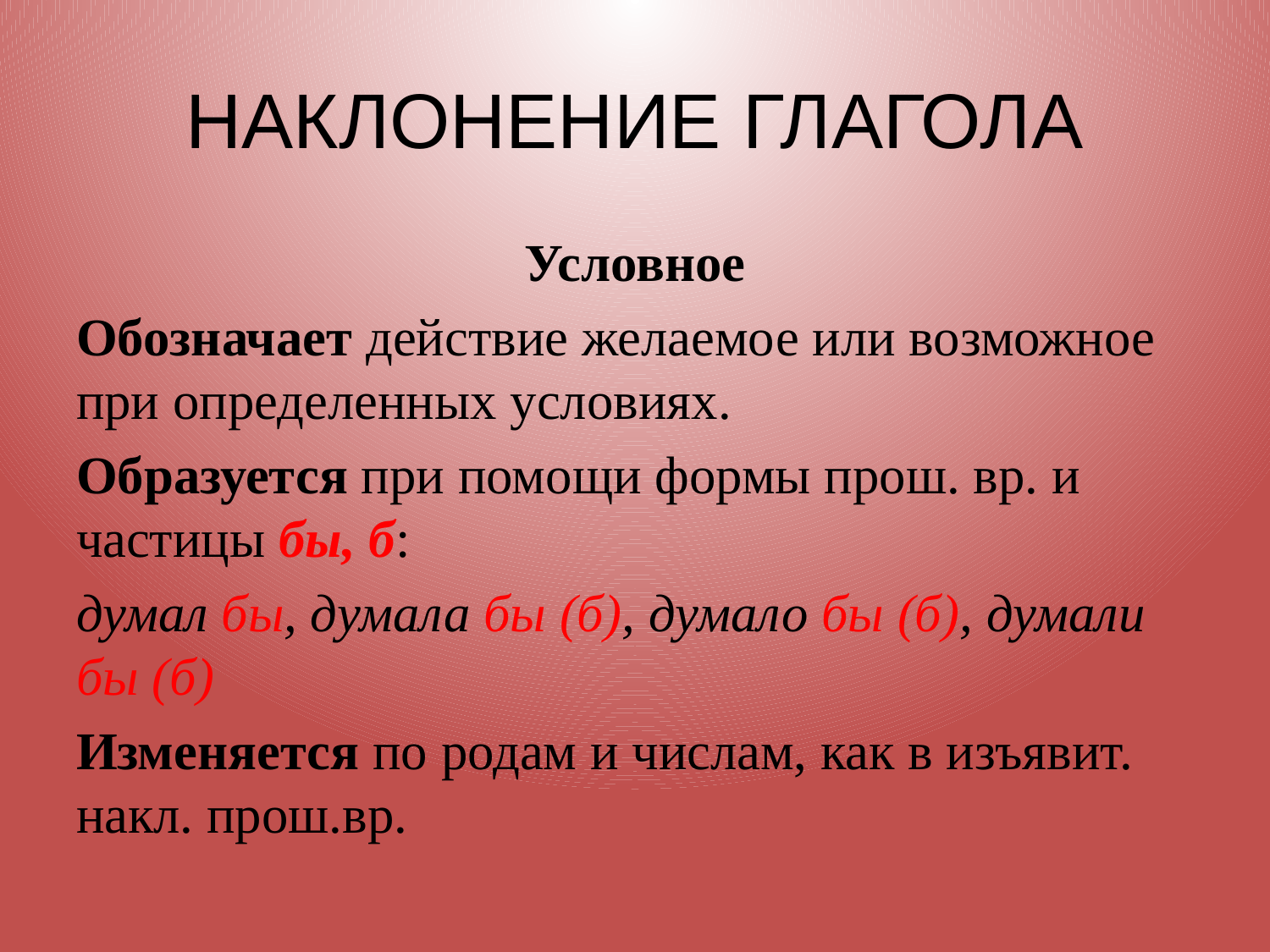

# НАКЛОНЕНИЕ ГЛАГОЛА
Условное
Обозначает действие желаемое или возможное при определенных условиях.
Образуется при помощи формы прош. вр. и частицы бы, б:
думал бы, думала бы (б), думало бы (б), думали бы (б)
Изменяется по родам и числам, как в изъявит. накл. прош.вр.